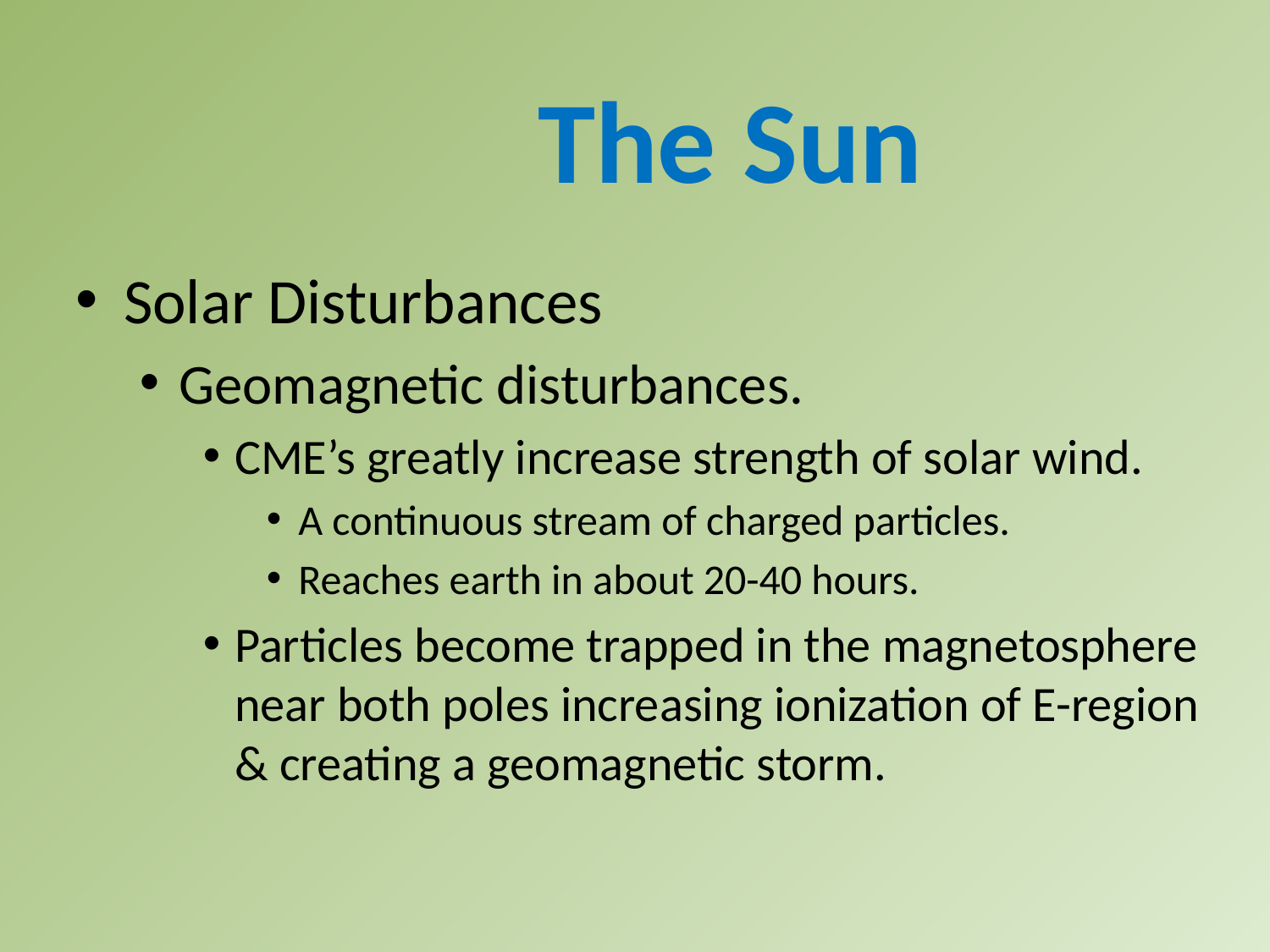

The Sun
Solar Disturbances
Geomagnetic disturbances.
CME’s greatly increase strength of solar wind.
A continuous stream of charged particles.
Reaches earth in about 20-40 hours.
Particles become trapped in the magnetosphere near both poles increasing ionization of E-region & creating a geomagnetic storm.